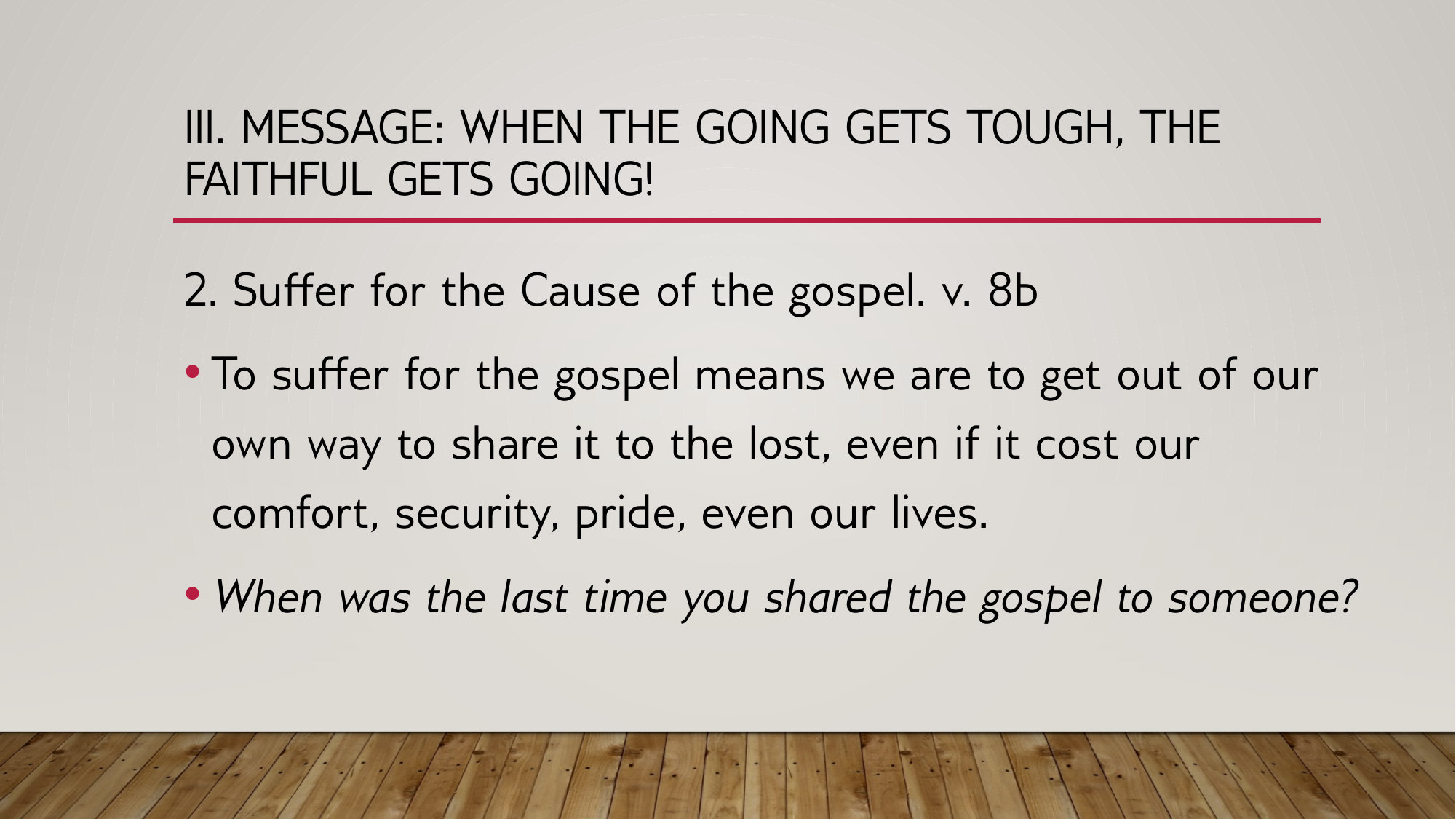

# III. Message: when the going gets tough, the faithful gets going!
2. Suffer for the Cause of the gospel. v. 8b
To suffer for the gospel means we are to get out of our own way to share it to the lost, even if it cost our comfort, security, pride, even our lives.
When was the last time you shared the gospel to someone?